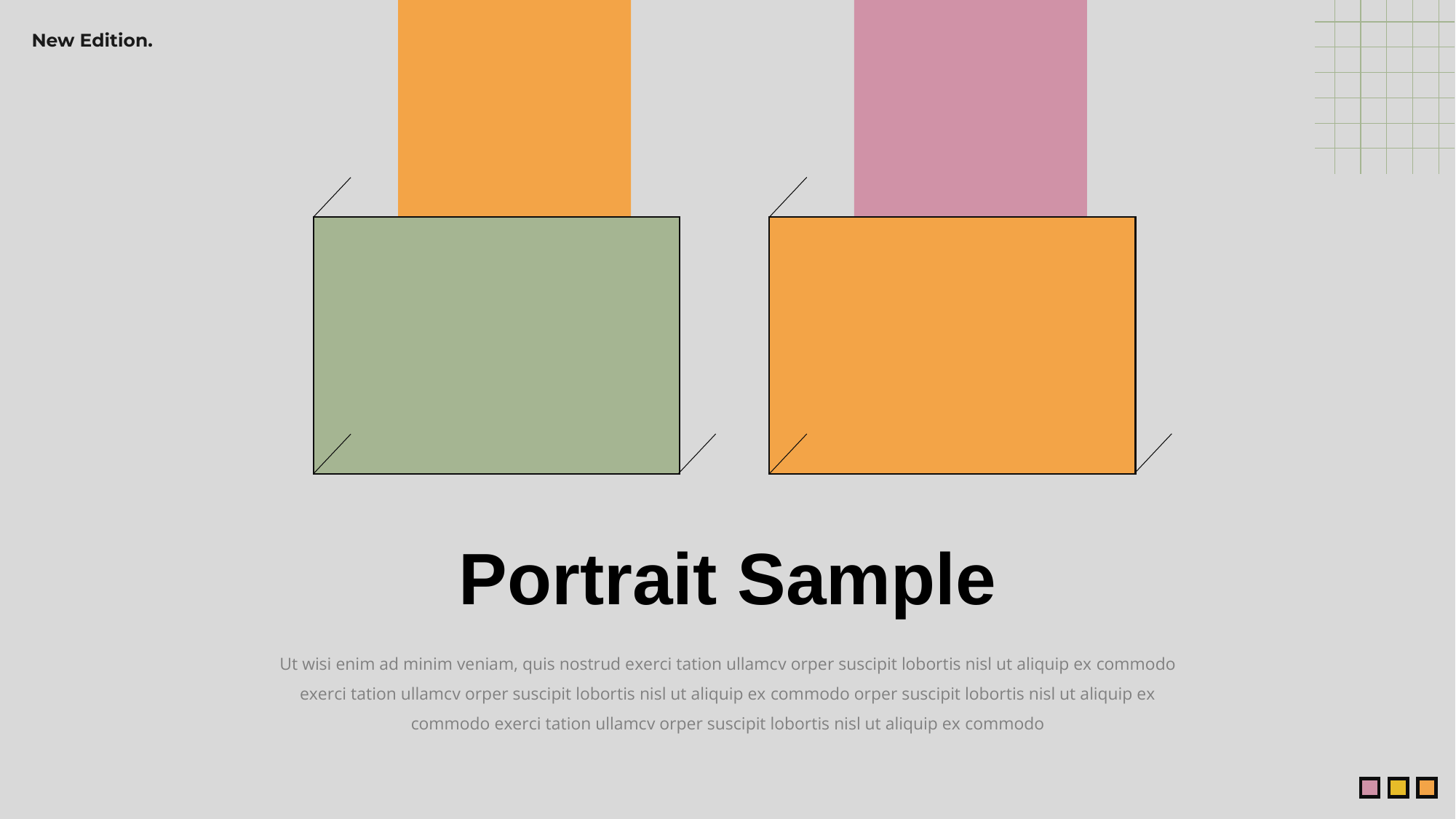

New Edition.

Portrait Sample
Ut wisi enim ad minim veniam, quis nostrud exerci tation ullamcv orper suscipit lobortis nisl ut aliquip ex commodo exerci tation ullamcv orper suscipit lobortis nisl ut aliquip ex commodo orper suscipit lobortis nisl ut aliquip ex commodo exerci tation ullamcv orper suscipit lobortis nisl ut aliquip ex commodo